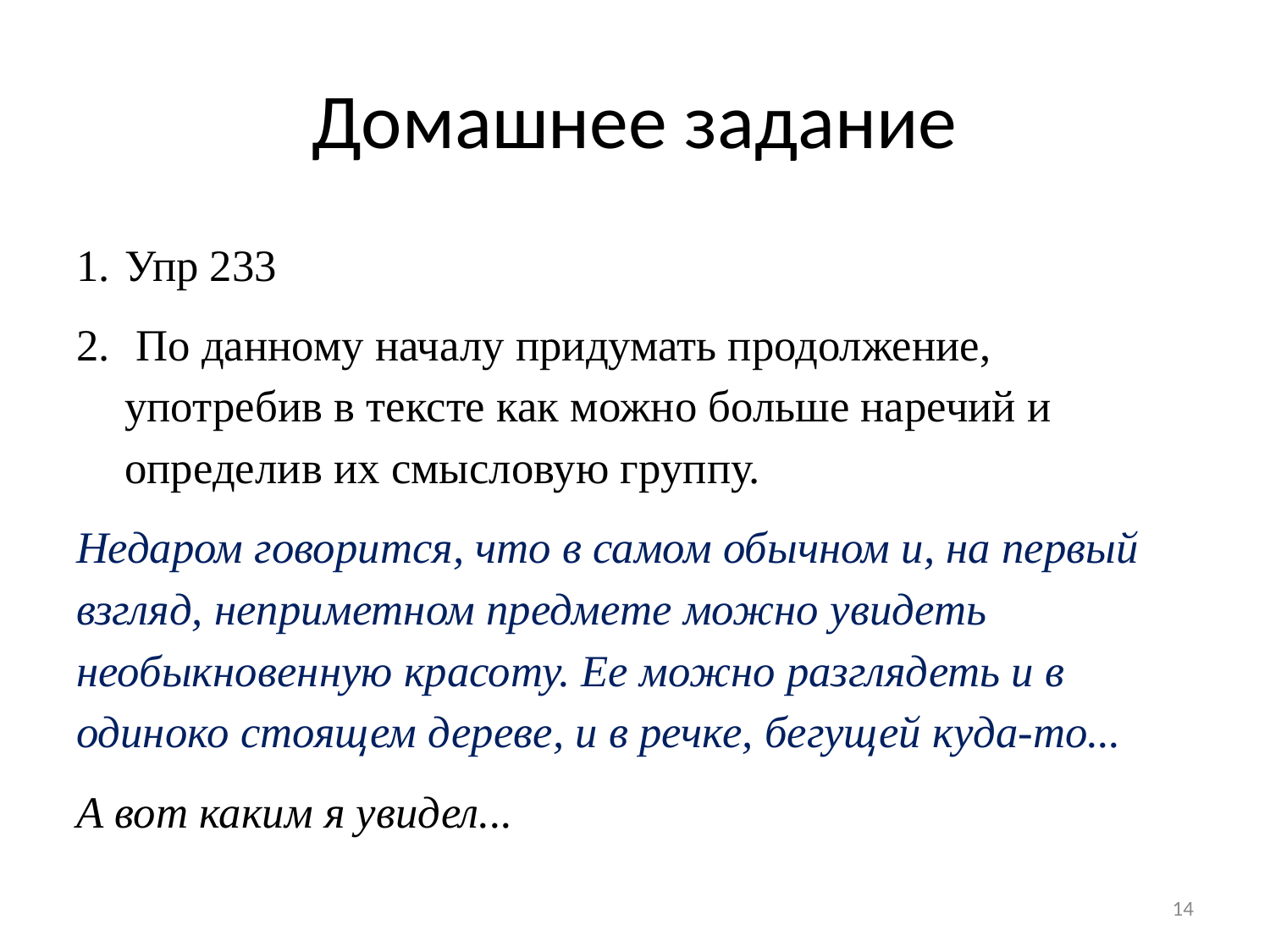

# Домашнее задание
Упр 233
 По данному началу придумать продолжение, употребив в тексте как можно больше наречий и определив их смысловую группу.
Недаром говорится, что в самом обычном и, на первый взгляд, неприметном предмете можно увидеть необыкновенную красоту. Ее можно разглядеть и в одиноко стоящем дереве, и в речке, бегущей куда-то...
А вот каким я увидел...

14